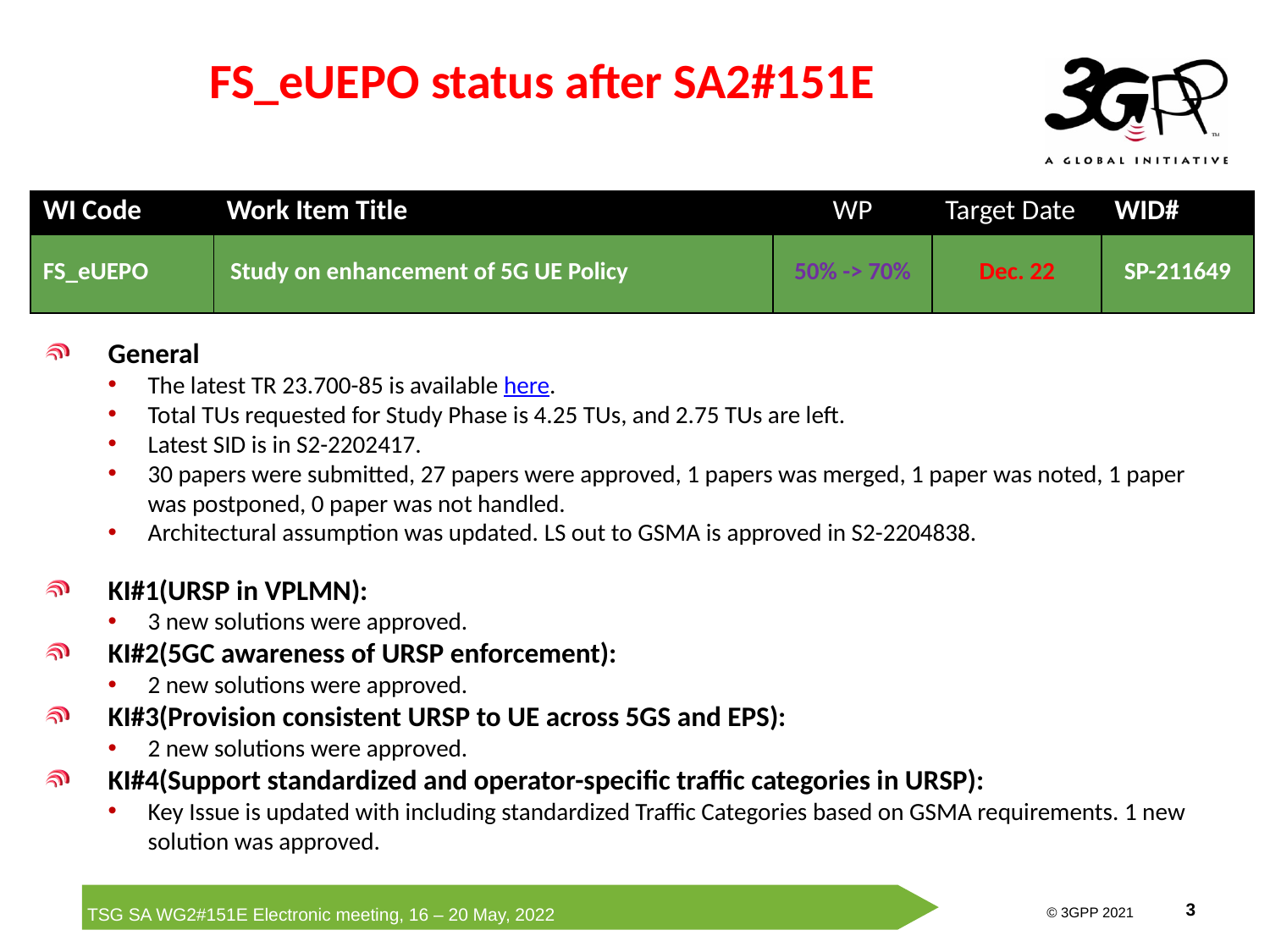

# FS_eUEPO status after SA2#151E
| WI Code | Work Item Title | WP | Target Date | WID# |
| --- | --- | --- | --- | --- |
| FS\_eUEPO | Study on enhancement of 5G UE Policy | 50% -> 70% | Dec. 22 | SP-211649 |
General
The latest TR 23.700-85 is available here.
Total TUs requested for Study Phase is 4.25 TUs, and 2.75 TUs are left.
Latest SID is in S2-2202417.
30 papers were submitted, 27 papers were approved, 1 papers was merged, 1 paper was noted, 1 paper was postponed, 0 paper was not handled.
Architectural assumption was updated. LS out to GSMA is approved in S2-2204838.

KI#1(URSP in VPLMN):
3 new solutions were approved.
KI#2(5GC awareness of URSP enforcement):
2 new solutions were approved.
KI#3(Provision consistent URSP to UE across 5GS and EPS):
2 new solutions were approved.
KI#4(Support standardized and operator-specific traffic categories in URSP):
Key Issue is updated with including standardized Traffic Categories based on GSMA requirements. 1 new solution was approved.